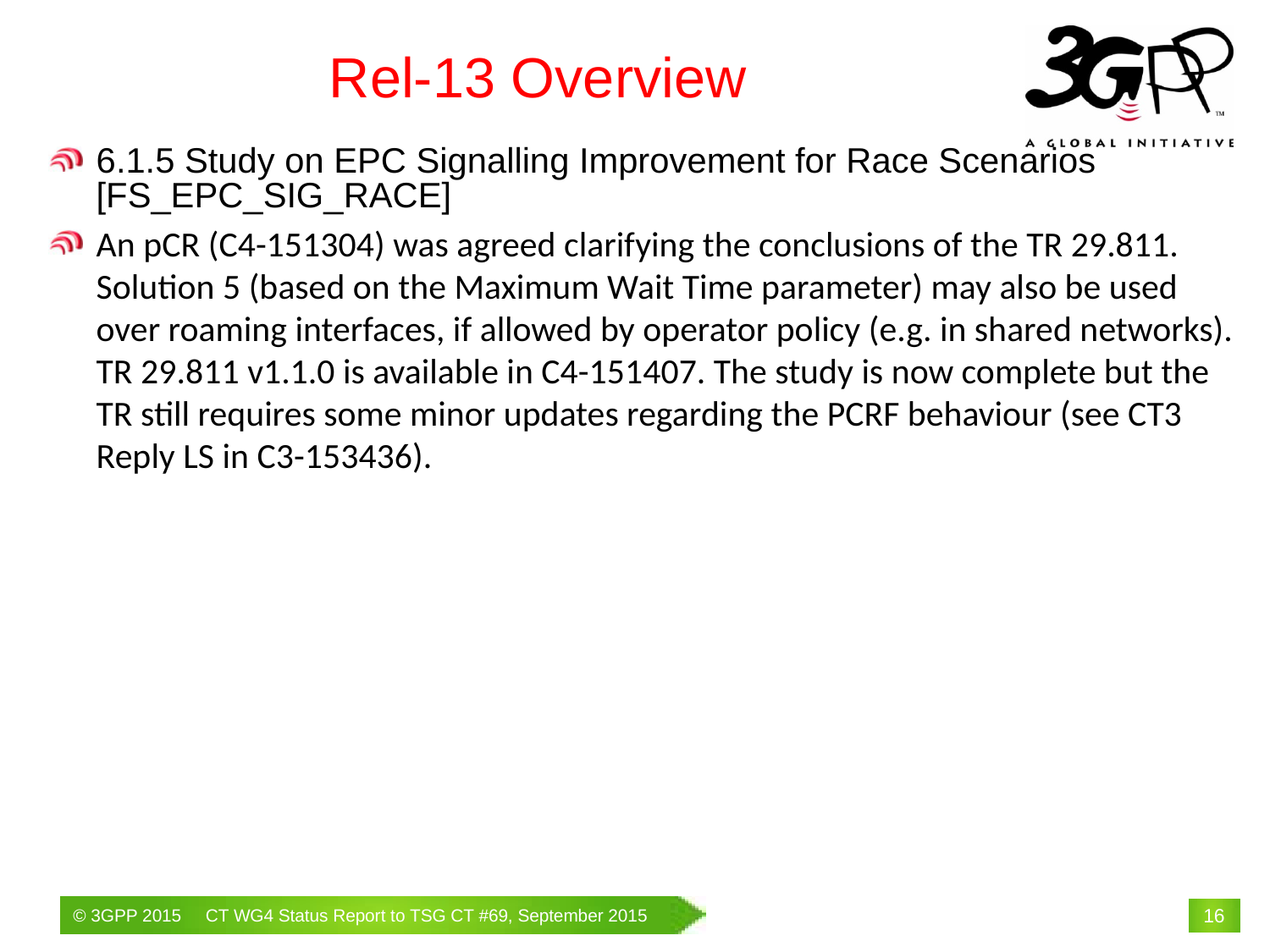

# Rel-13 Overview
6.1.5 Study on EPC Signalling Improvement for Race Scenarios  [FS_EPC_SIG_RACE]
An pCR (C4-151304) was agreed clarifying the conclusions of the TR 29.811. Solution 5 (based on the Maximum Wait Time parameter) may also be used over roaming interfaces, if allowed by operator policy (e.g. in shared networks). TR 29.811 v1.1.0 is available in C4-151407. The study is now complete but the TR still requires some minor updates regarding the PCRF behaviour (see CT3 Reply LS in C3-153436).